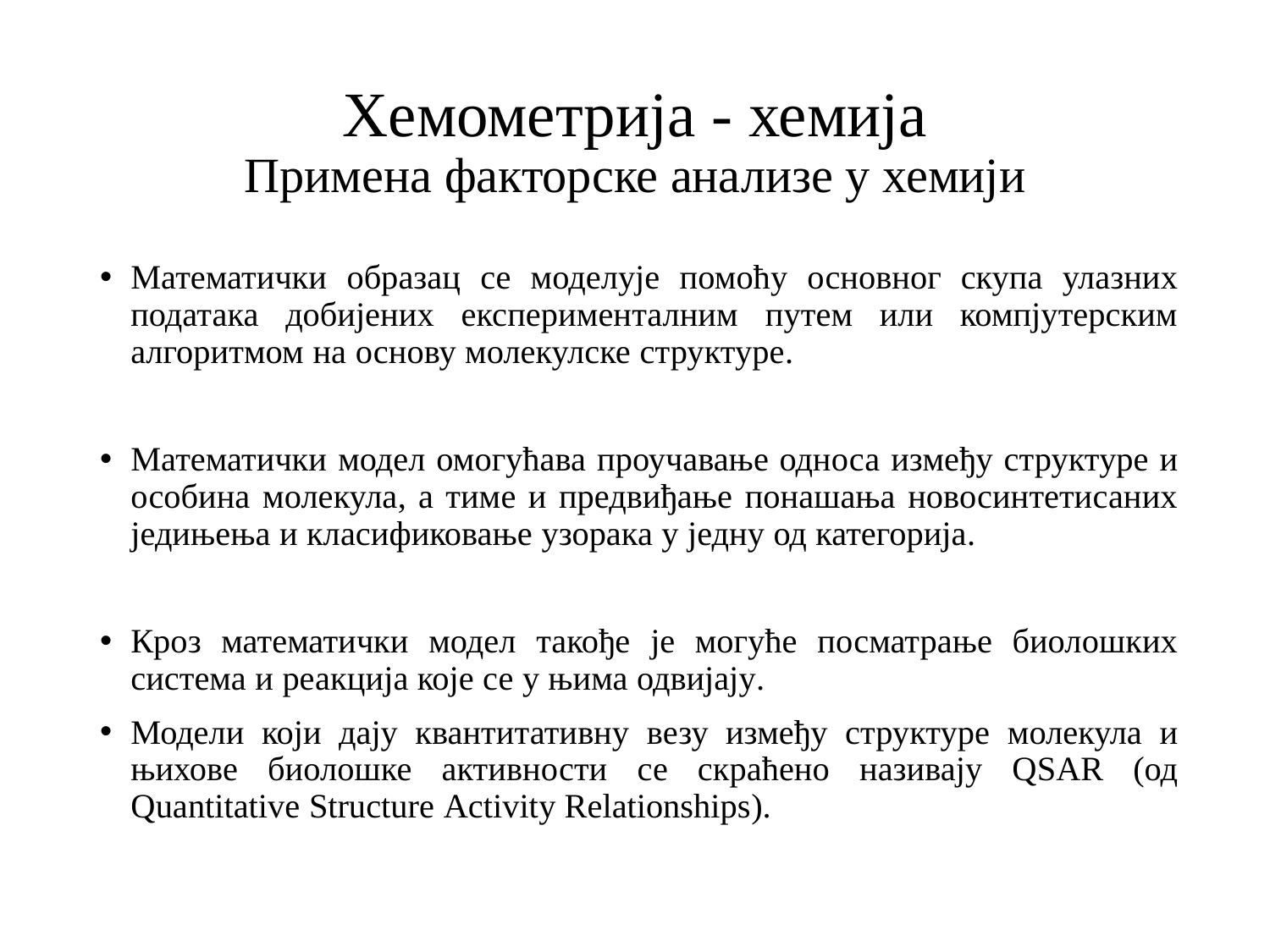

# Хемометрија - хемија Примена факторске анализе у хемији
Математички образац се моделује помоћу основног скупа улазних података добијених експерименталним путем или компјутерским алгоритмом на основу молекулске структуре.

Математички модел омогућава проучавање односа између структуре и особина молекула, а тиме и предвиђање понашања новосинтетисаних једињења и класификовање узорака у једну од категорија.

Кроз математички модел такође је могуће посматрање биолoшких система и реакција које се у њима одвијају.
Модели који дају квантитативну везу између структуре молекула и њихове биолошке активности се скраћено називају QSАR (од Quantitative Structure Activity Relationships).